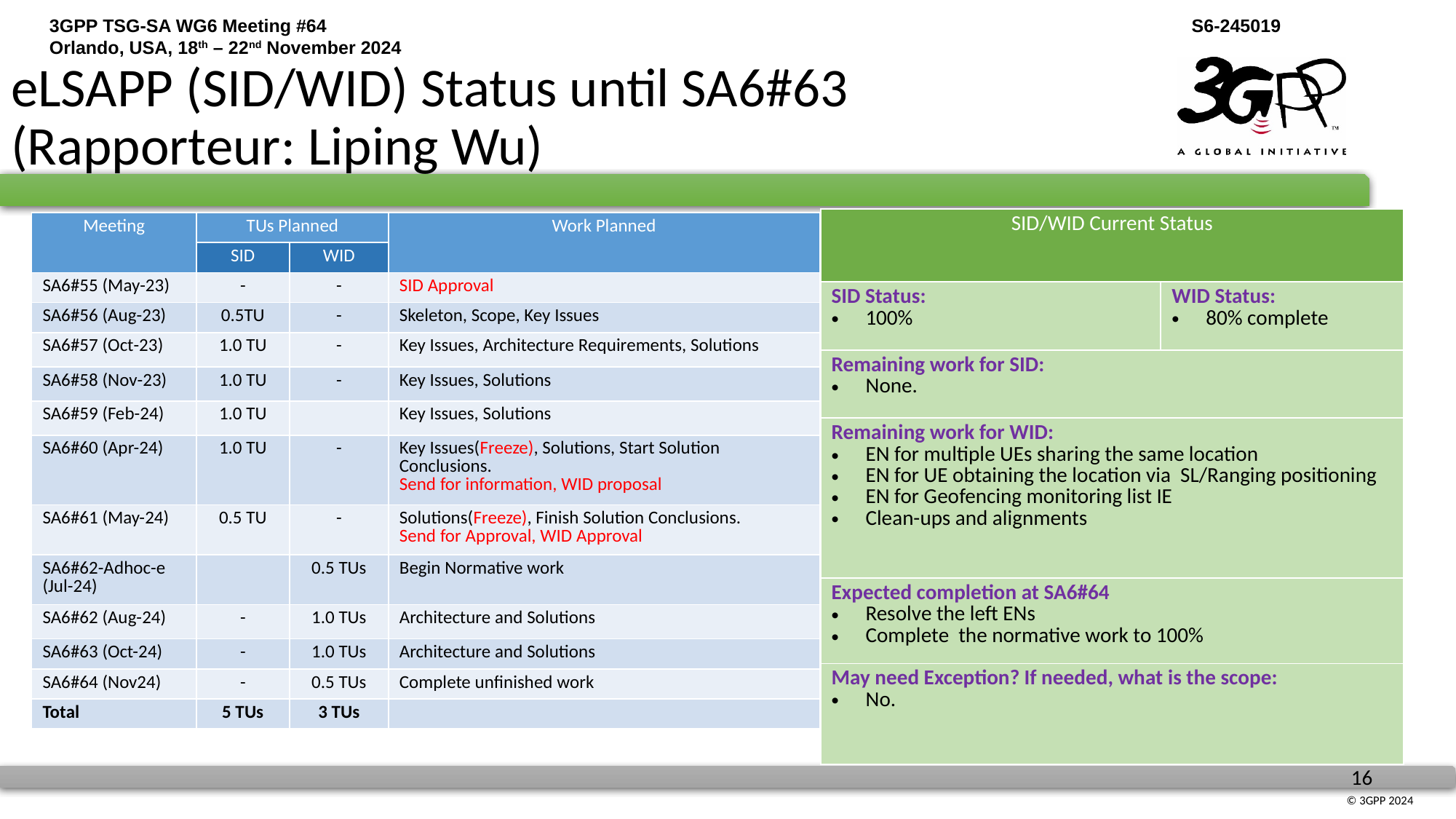

# eLSAPP (SID/WID) Status until SA6#63 (Rapporteur: Liping Wu)
| SID/WID Current Status |  |
| --- | --- |
| SID Status: 100% | WID Status: 80% complete |
| Remaining work for SID: None. |  |
| Remaining work for WID: EN for multiple UEs sharing the same location EN for UE obtaining the location via SL/Ranging positioning EN for Geofencing monitoring list IE Clean-ups and alignments |  |
| Expected completion at SA6#64 Resolve the left ENs Complete the normative work to 100% |  |
| May need Exception? If needed, what is the scope: No. |  |
| Meeting | TUs Planned |  | Work Planned |
| --- | --- | --- | --- |
|  | SID | WID |  |
| SA6#55 (May-23) | - | - | SID Approval |
| SA6#56 (Aug-23) | 0.5TU | - | Skeleton, Scope, Key Issues |
| SA6#57 (Oct-23) | 1.0 TU | - | Key Issues, Architecture Requirements, Solutions |
| SA6#58 (Nov-23) | 1.0 TU | - | Key Issues, Solutions |
| SA6#59 (Feb-24) | 1.0 TU |  | Key Issues, Solutions |
| SA6#60 (Apr-24) | 1.0 TU | - | Key Issues(Freeze), Solutions, Start Solution Conclusions. Send for information, WID proposal |
| SA6#61 (May-24) | 0.5 TU | - | Solutions(Freeze), Finish Solution Conclusions. Send for Approval, WID Approval |
| SA6#62-Adhoc-e (Jul-24) |  | 0.5 TUs | Begin Normative work |
| SA6#62 (Aug-24) | - | 1.0 TUs | Architecture and Solutions |
| SA6#63 (Oct-24) | - | 1.0 TUs | Architecture and Solutions |
| SA6#64 (Nov24) | - | 0.5 TUs | Complete unfinished work |
| Total | 5 TUs | 3 TUs |  |